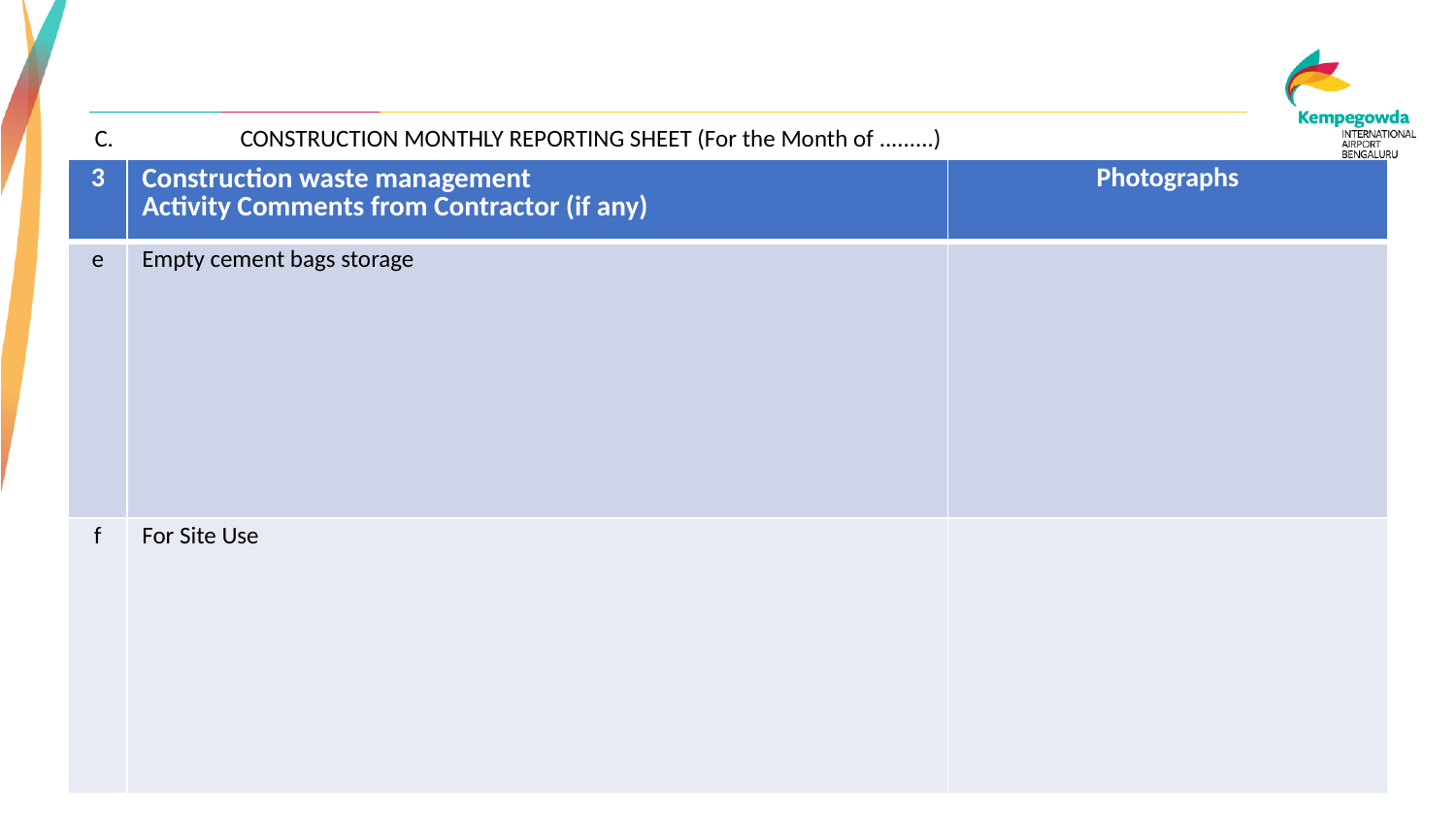

C.	CONSTRUCTION MONTHLY REPORTING SHEET (For the Month of .........)
| 3 | Construction waste management Activity Comments from Contractor (if any) | Photographs |
| --- | --- | --- |
| e | Empty cement bags storage |  |
| f | For Site Use |  |